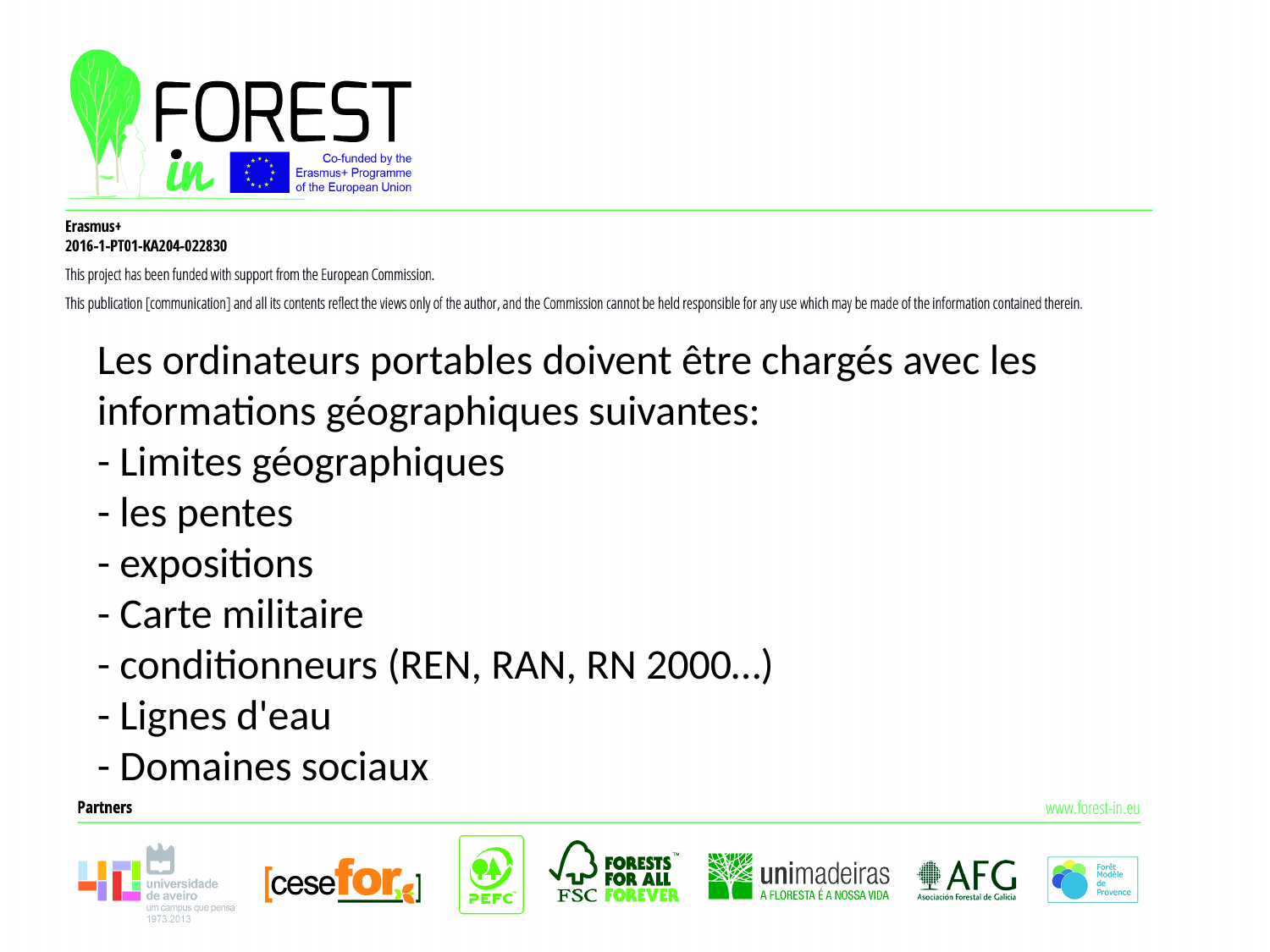

Les ordinateurs portables doivent être chargés avec les informations géographiques suivantes:
- Limites géographiques
- les pentes
- expositions
- Carte militaire
- conditionneurs (REN, RAN, RN 2000…)
- Lignes d'eau
- Domaines sociaux